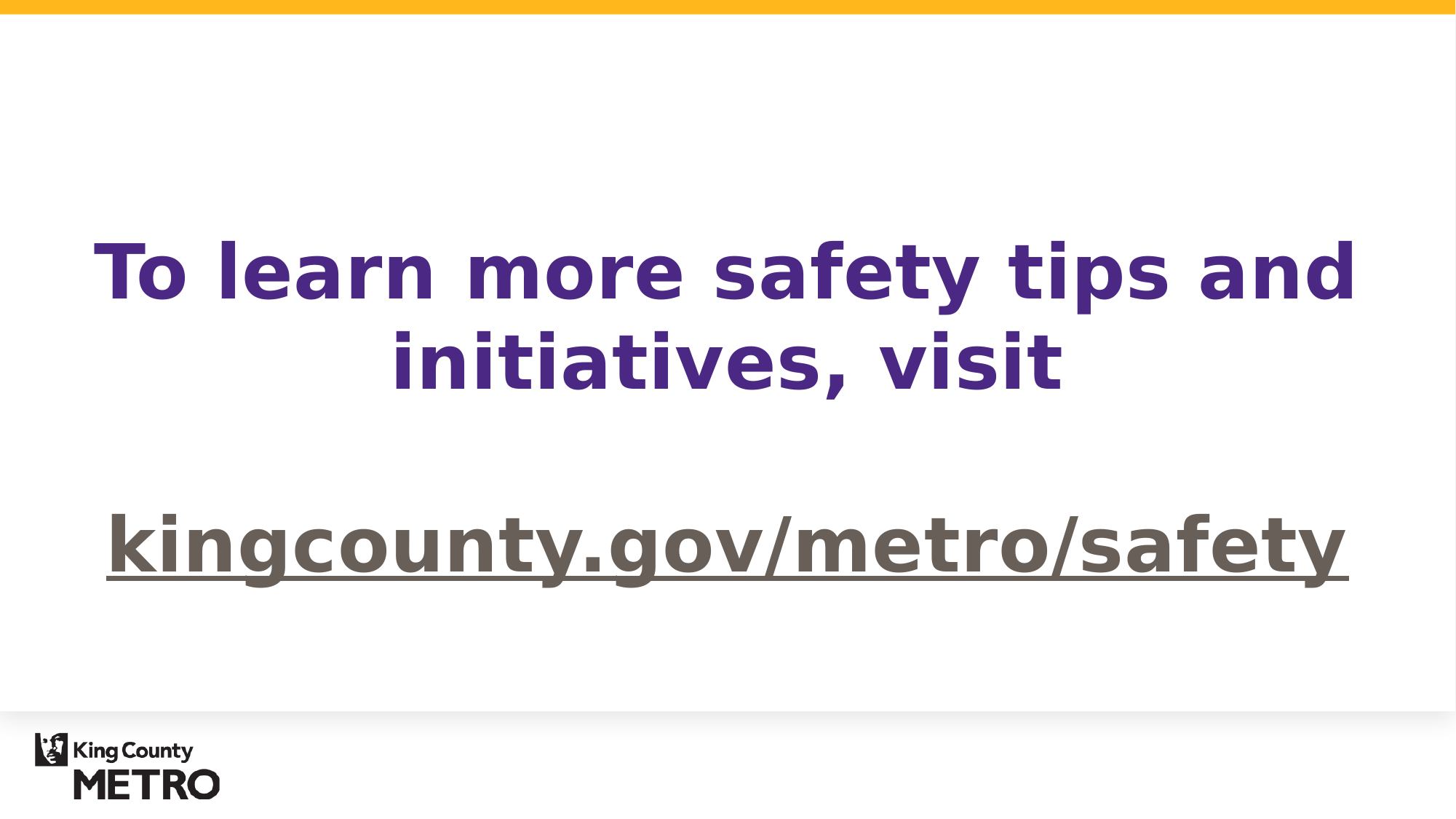

# To learn more safety tips and initiatives, visit kingcounty.gov/metro/safety